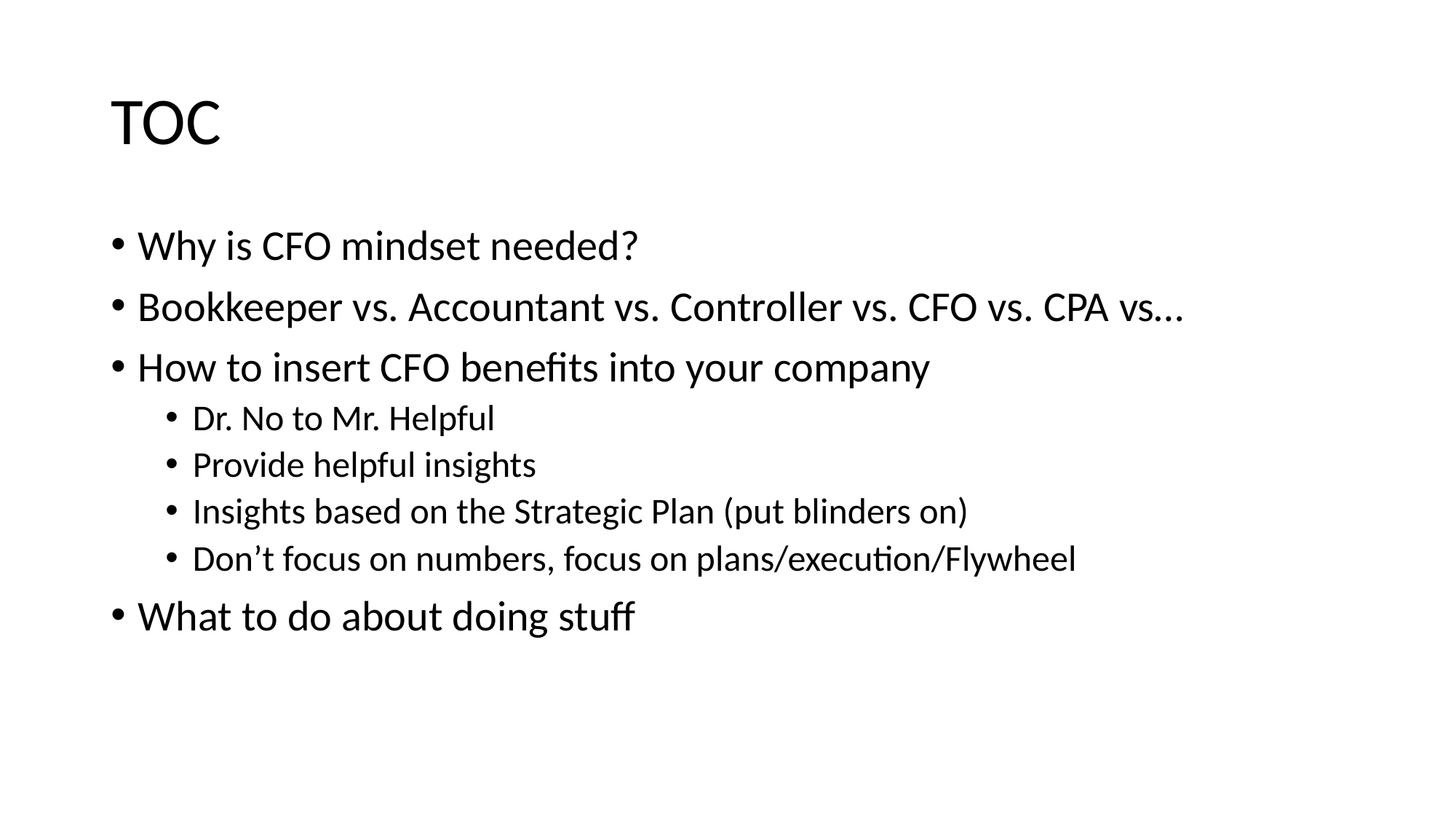

# TOC
Why is CFO mindset needed?
Bookkeeper vs. Accountant vs. Controller vs. CFO vs. CPA vs…
How to insert CFO benefits into your company
Dr. No to Mr. Helpful
Provide helpful insights
Insights based on the Strategic Plan (put blinders on)
Don’t focus on numbers, focus on plans/execution/Flywheel
What to do about doing stuff